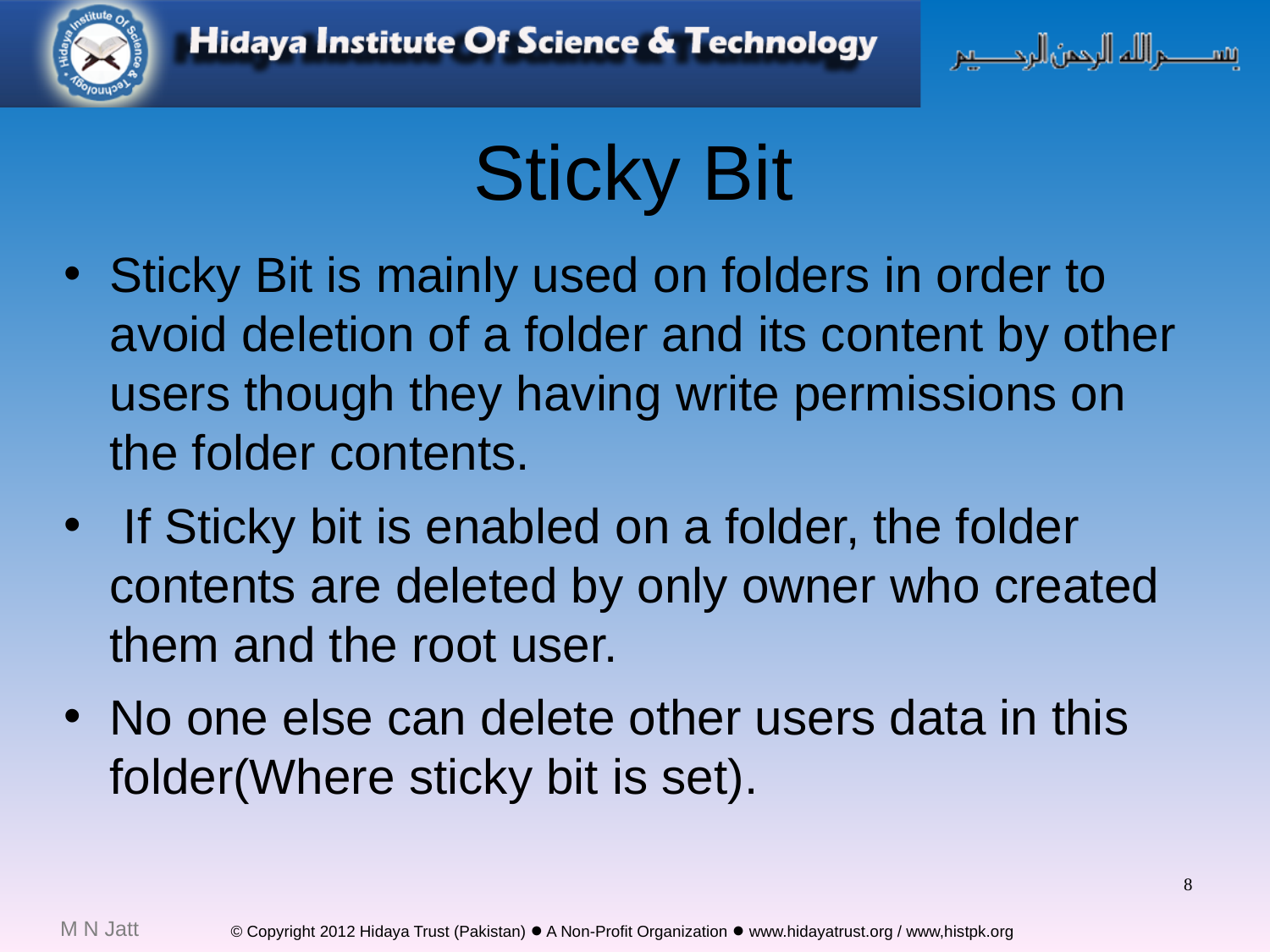

# Sticky Bit
Sticky Bit is mainly used on folders in order to avoid deletion of a folder and its content by other users though they having write permissions on the folder contents.
 If Sticky bit is enabled on a folder, the folder contents are deleted by only owner who created them and the root user.
No one else can delete other users data in this folder(Where sticky bit is set).
8